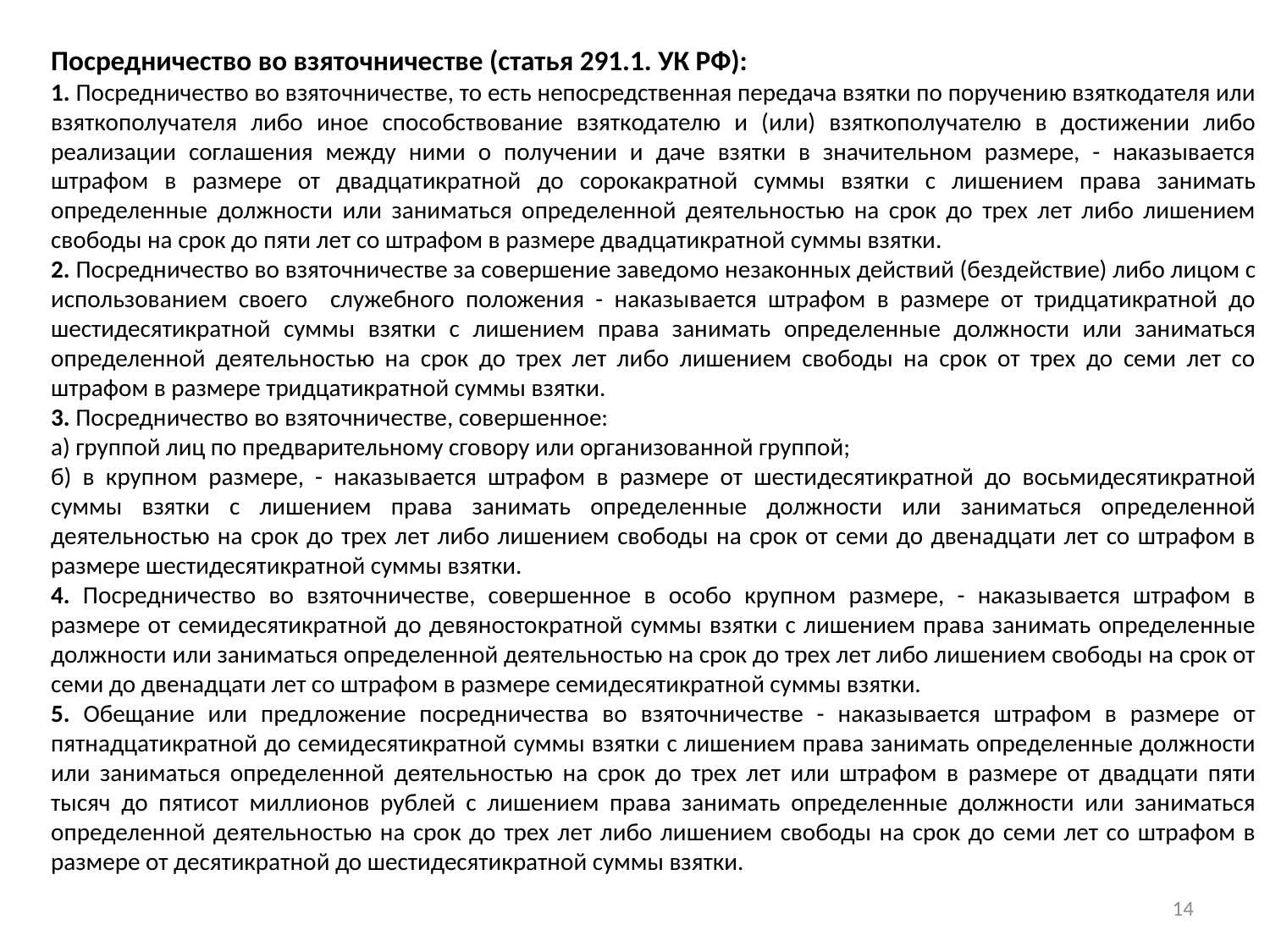

Посредничество во взяточничестве (статья 291.1. УК РФ):
1. Посредничество во взяточничестве, то есть непосредственная передача взятки по поручению взяткодателя или взяткополучателя либо иное способствование взяткодателю и (или) взяткополучателю в достижении либо реализации соглашения между ними о получении и даче взятки в значительном размере, - наказывается штрафом в размере от двадцатикратной до сорокакратной суммы взятки с лишением права занимать определенные должности или заниматься определенной деятельностью на срок до трех лет либо лишением свободы на срок до пяти лет со штрафом в размере двадцатикратной суммы взятки.
2. Посредничество во взяточничестве за совершение заведомо незаконных действий (бездействие) либо лицом с использованием своего  служебного положения - наказывается штрафом в размере от тридцатикратной до шестидесятикратной суммы взятки с лишением права занимать определенные должности или заниматься определенной деятельностью на срок до трех лет либо лишением свободы на срок от трех до семи лет со штрафом в размере тридцатикратной суммы взятки.
3. Посредничество во взяточничестве, совершенное:
а) группой лиц по предварительному сговору или организованной группой;
б) в крупном размере, - наказывается штрафом в размере от шестидесятикратной до восьмидесятикратной суммы взятки с лишением права занимать определенные должности или заниматься определенной деятельностью на срок до трех лет либо лишением свободы на срок от семи до двенадцати лет со штрафом в размере шестидесятикратной суммы взятки.
4. Посредничество во взяточничестве, совершенное в особо крупном размере, - наказывается штрафом в размере от семидесятикратной до девяностократной суммы взятки с лишением права занимать определенные должности или заниматься определенной деятельностью на срок до трех лет либо лишением свободы на срок от семи до двенадцати лет со штрафом в размере семидесятикратной суммы взятки.
5. Обещание или предложение посредничества во взяточничестве - наказывается штрафом в размере от пятнадцатикратной до семидесятикратной суммы взятки с лишением права занимать определенные должности или заниматься определенной деятельностью на срок до трех лет или штрафом в размере от двадцати пяти тысяч до пятисот миллионов рублей с лишением права занимать определенные должности или заниматься определенной деятельностью на срок до трех лет либо лишением свободы на срок до семи лет со штрафом в размере от десятикратной до шестидесятикратной суммы взятки.

14